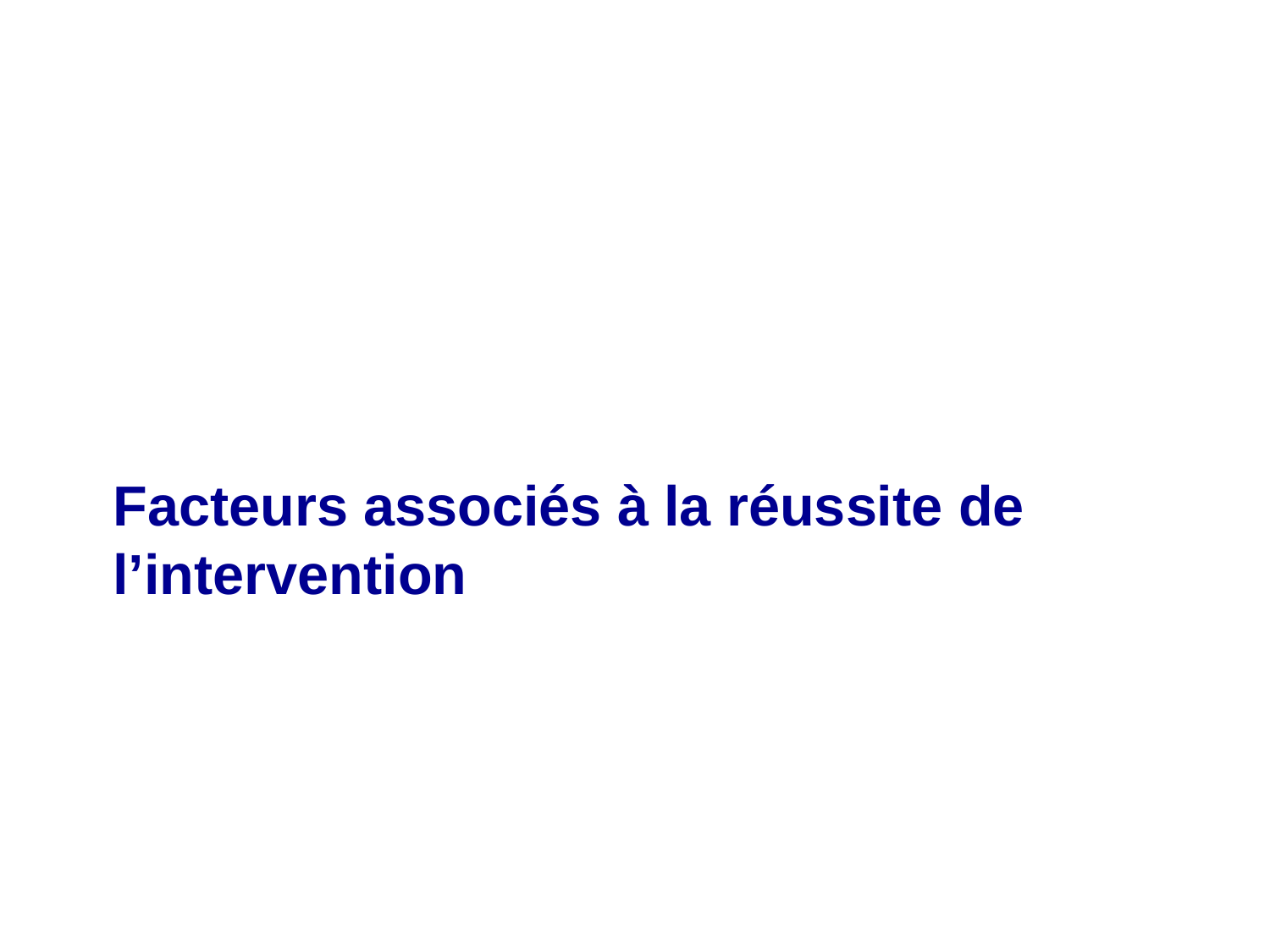

Facteurs associés à la réussite de l’intervention